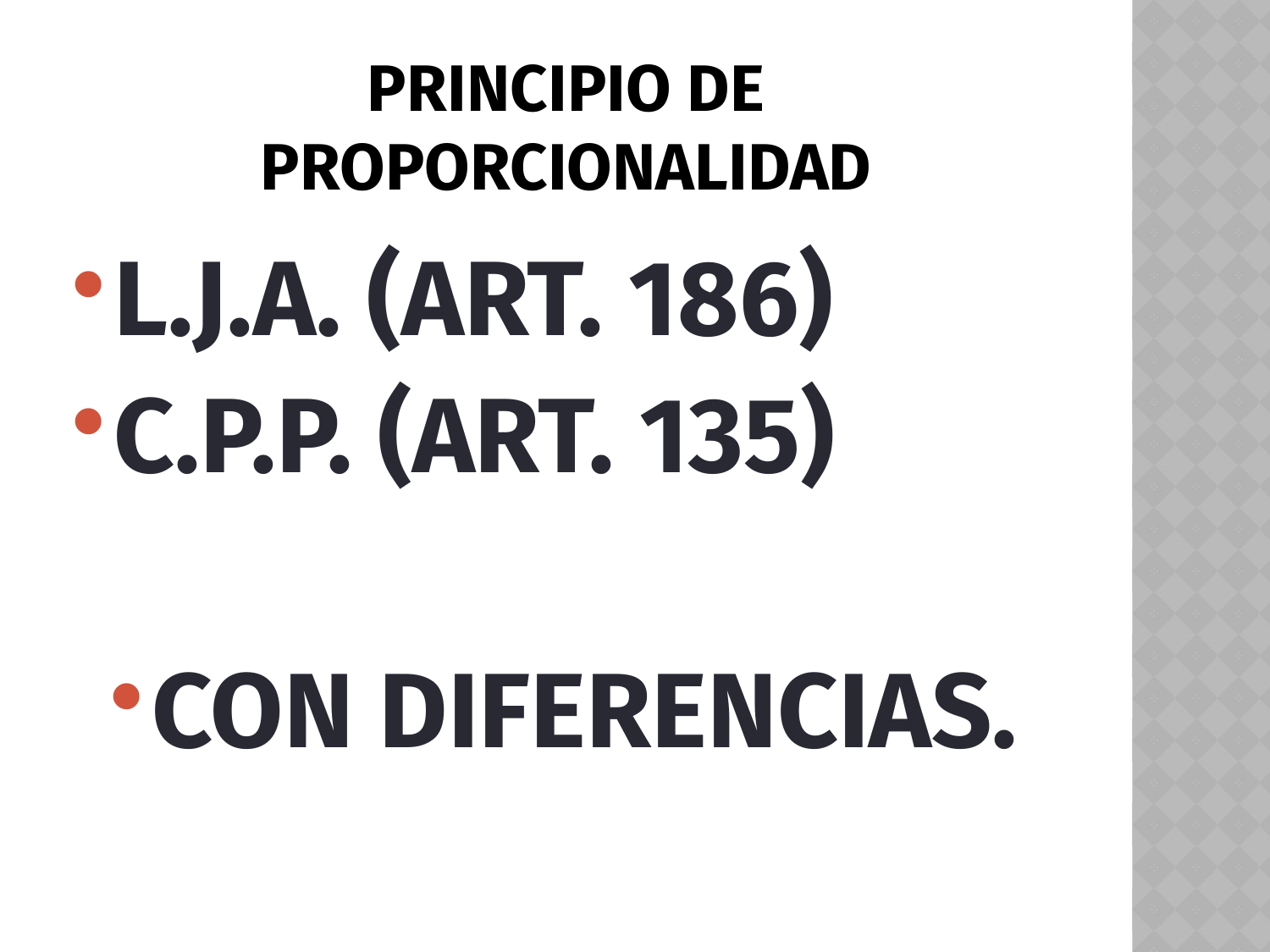

# Principio de proporcionalidad
L.J.A. (ART. 186)
C.P.P. (ART. 135)

CON DIFERENCIAS.